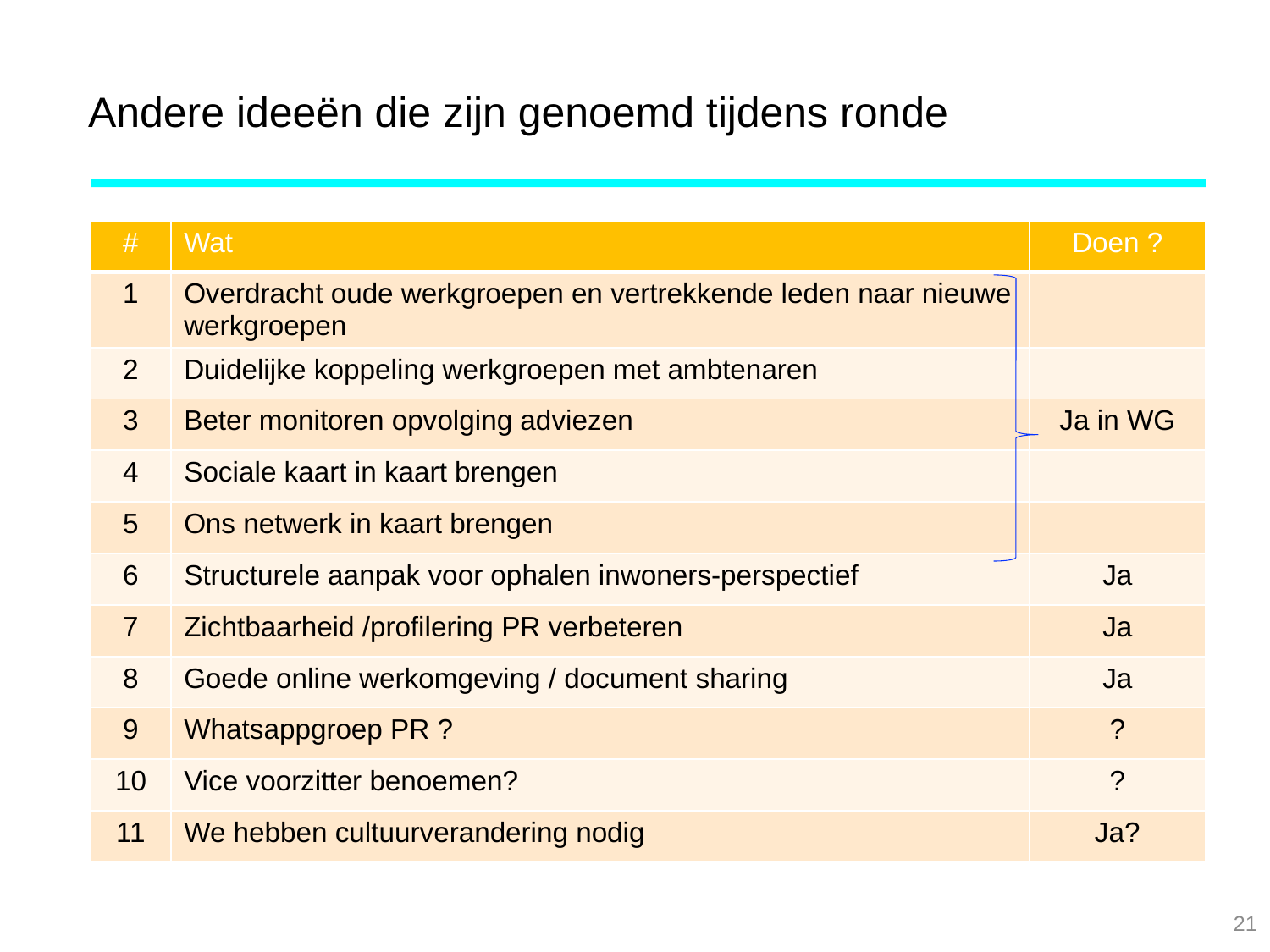

# Andere ideeën die zijn genoemd tijdens ronde
| # | Wat | Doen ? |
| --- | --- | --- |
| 1 | Overdracht oude werkgroepen en vertrekkende leden naar nieuwe werkgroepen |  |
| 2 | Duidelijke koppeling werkgroepen met ambtenaren |  |
| 3 | Beter monitoren opvolging adviezen | Ja in WG |
| 4 | Sociale kaart in kaart brengen |  |
| 5 | Ons netwerk in kaart brengen |  |
| 6 | Structurele aanpak voor ophalen inwoners-perspectief | Ja |
| 7 | Zichtbaarheid /profilering PR verbeteren | Ja |
| 8 | Goede online werkomgeving / document sharing | Ja |
| 9 | Whatsappgroep PR ? | ? |
| 10 | Vice voorzitter benoemen? | ? |
| 11 | We hebben cultuurverandering nodig | Ja? |

21